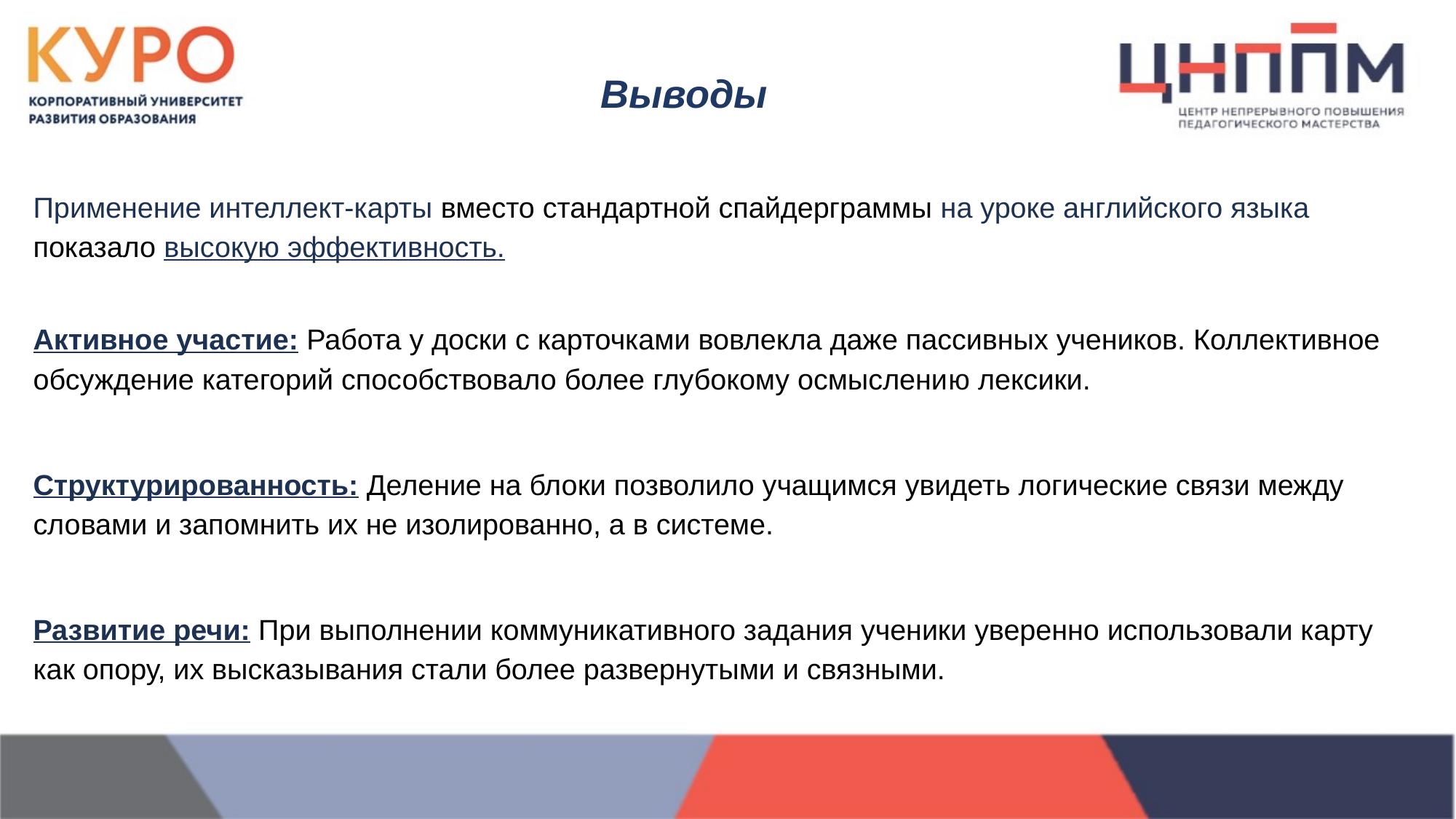

Выводы
Применение интеллект‑карты вместо стандартной спайдерграммы на уроке английского языка показало высокую эффективность.
Активное участие: Работа у доски с карточками вовлекла даже пассивных учеников. Коллективное обсуждение категорий способствовало более глубокому осмыслению лексики.
Структурированность: Деление на блоки позволило учащимся увидеть логические связи между словами и запомнить их не изолированно, а в системе.
Развитие речи: При выполнении коммуникативного задания ученики уверенно использовали карту как опору, их высказывания стали более развернутыми и связными.